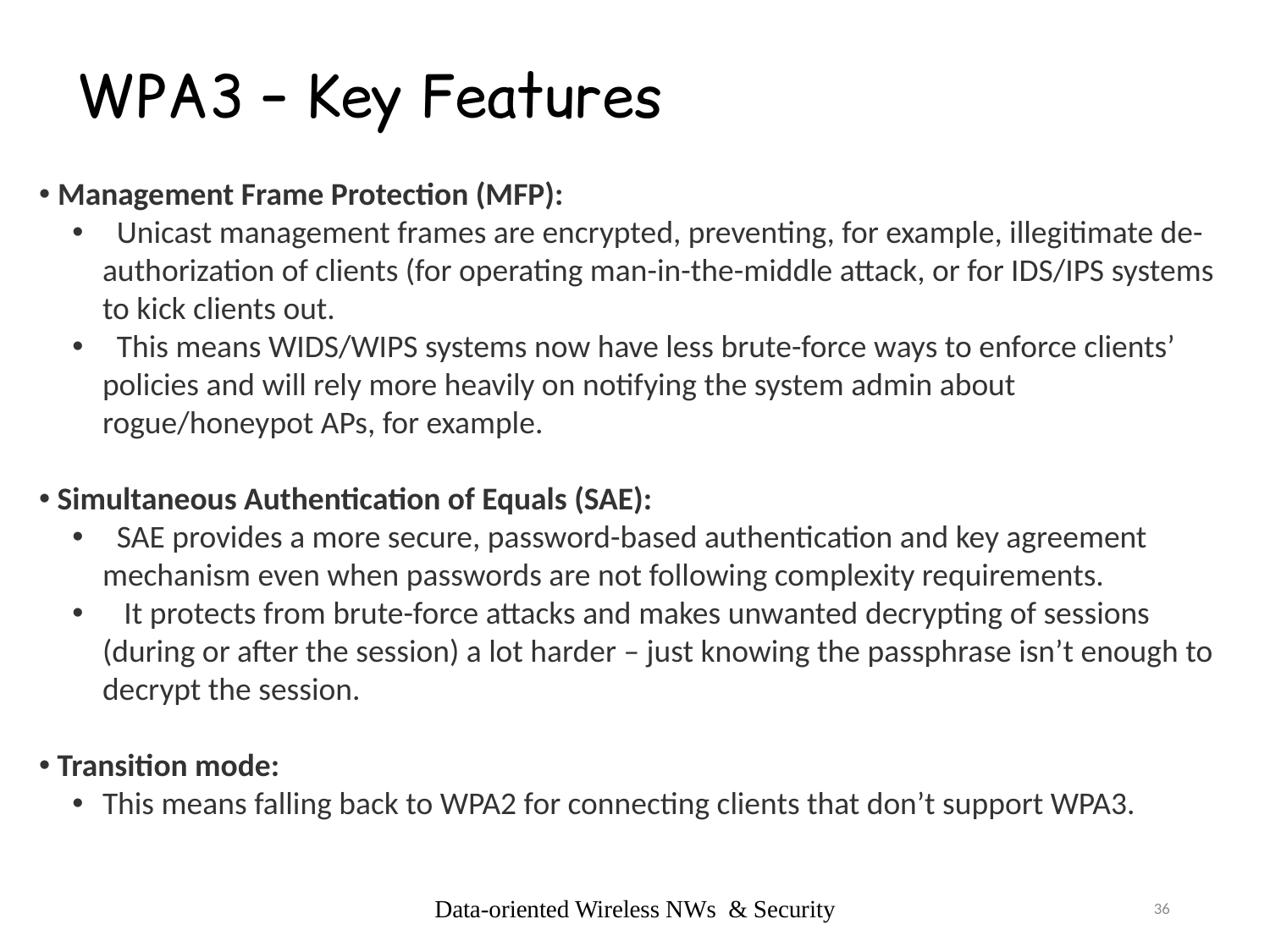

# WPA3 – Key Features

 Management Frame Protection (MFP):
  Unicast management frames are encrypted, preventing, for example, illegitimate de-authorization of clients (for operating man-in-the-middle attack, or for IDS/IPS systems to kick clients out.
  This means WIDS/WIPS systems now have less brute-force ways to enforce clients’ policies and will rely more heavily on notifying the system admin about rogue/honeypot APs, for example.

 Simultaneous Authentication of Equals (SAE):
  SAE provides a more secure, password-based authentication and key agreement mechanism even when passwords are not following complexity requirements.
   It protects from brute-force attacks and makes unwanted decrypting of sessions (during or after the session) a lot harder – just knowing the passphrase isn’t enough to decrypt the session.

 Transition mode:
This means falling back to WPA2 for connecting clients that don’t support WPA3.
Data-oriented Wireless NWs  & Security
36